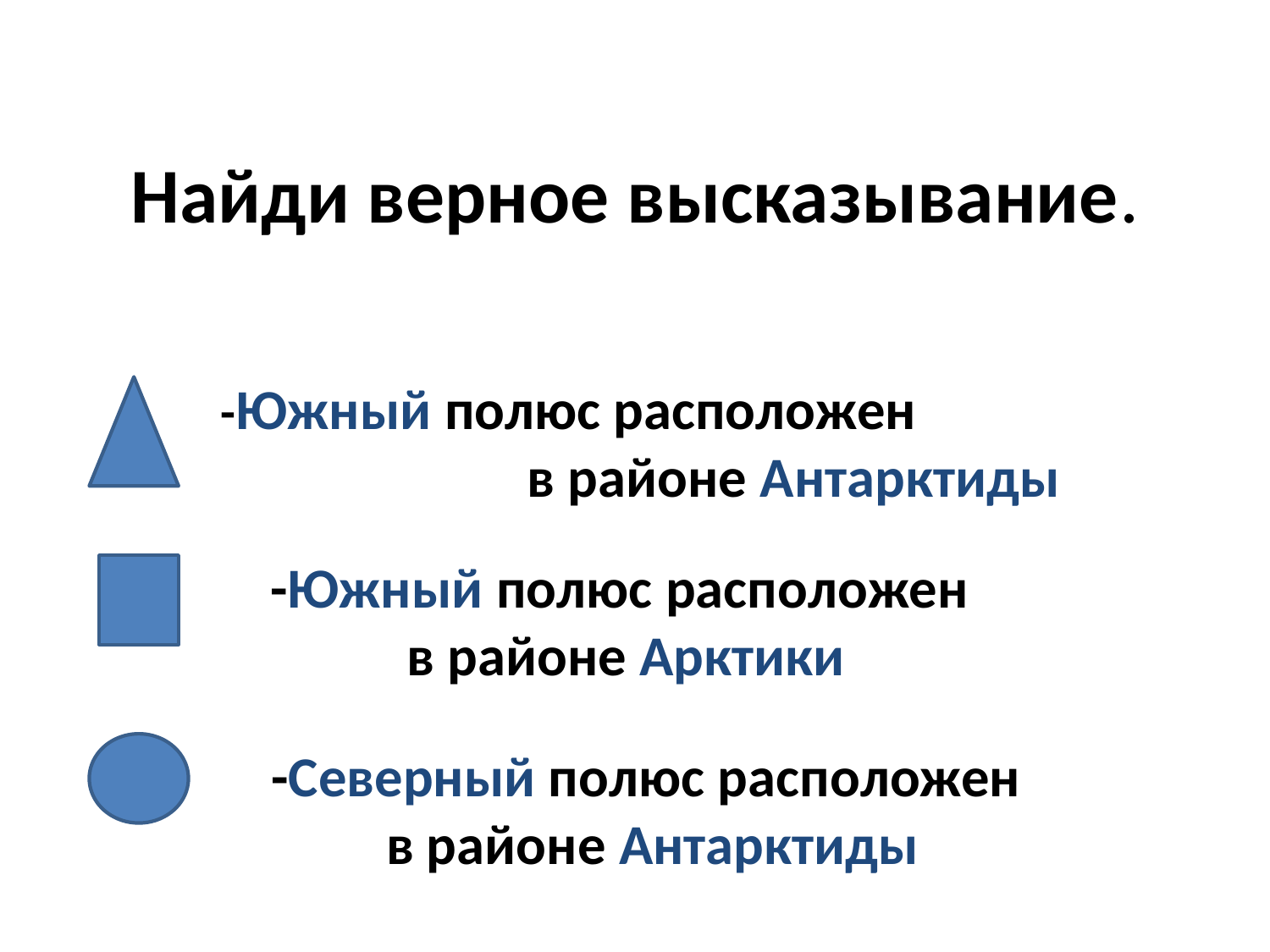

Найди верное высказывание.
-Южный полюс расположен
в районе Антарктиды

-Южный полюс расположен
в районе Арктики

-Северный полюс расположен
в районе Антарктиды